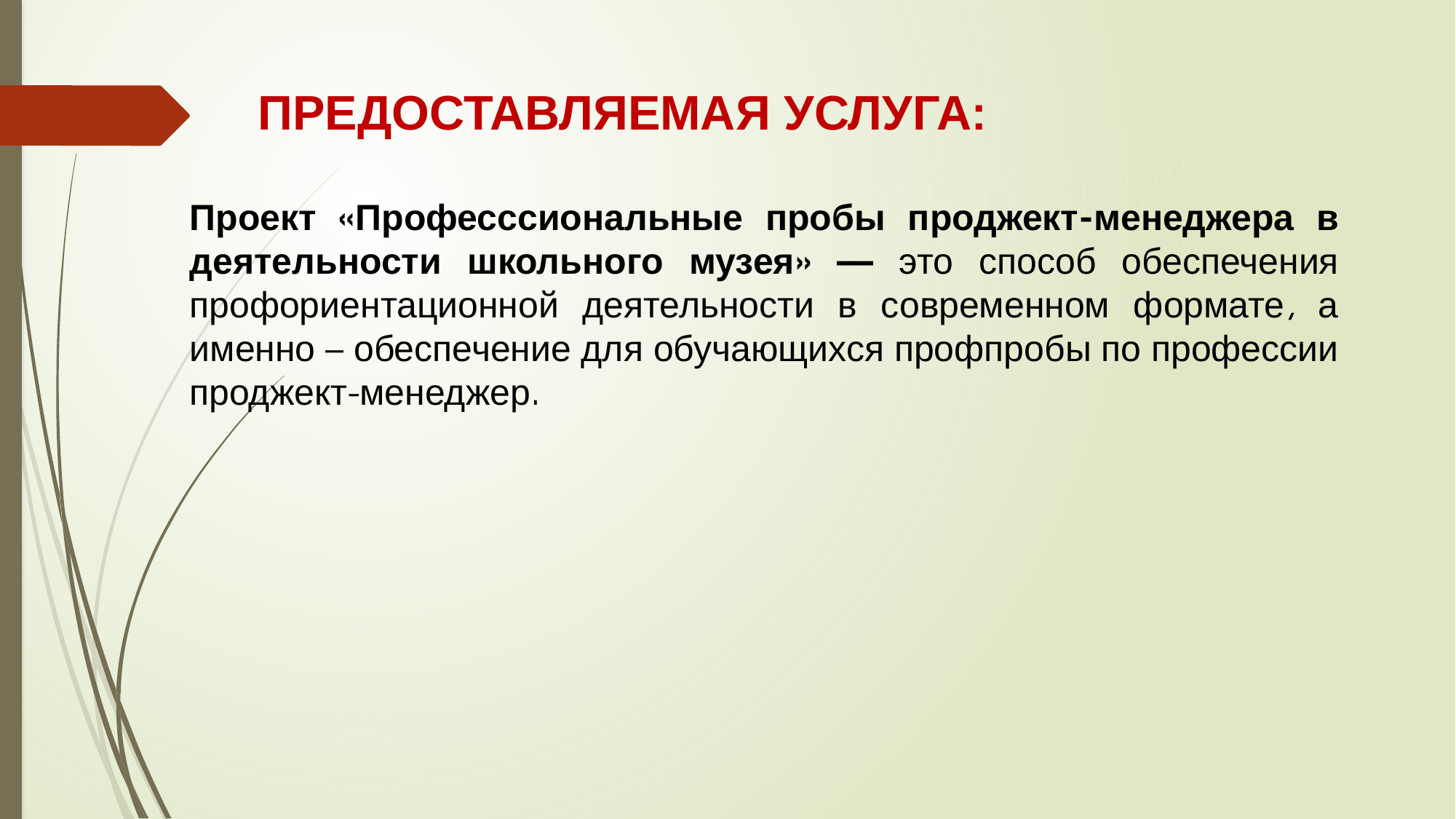

ПРЕДОСТАВЛЯЕМАЯ УСЛУГА:
Проект «Професссиональные пробы проджект-менеджера в деятельности школьного музея» — это способ обеспечения профориентационной деятельности в современном формате, а именно – обеспечение для обучающихся профпробы по профессии проджект-менеджер.